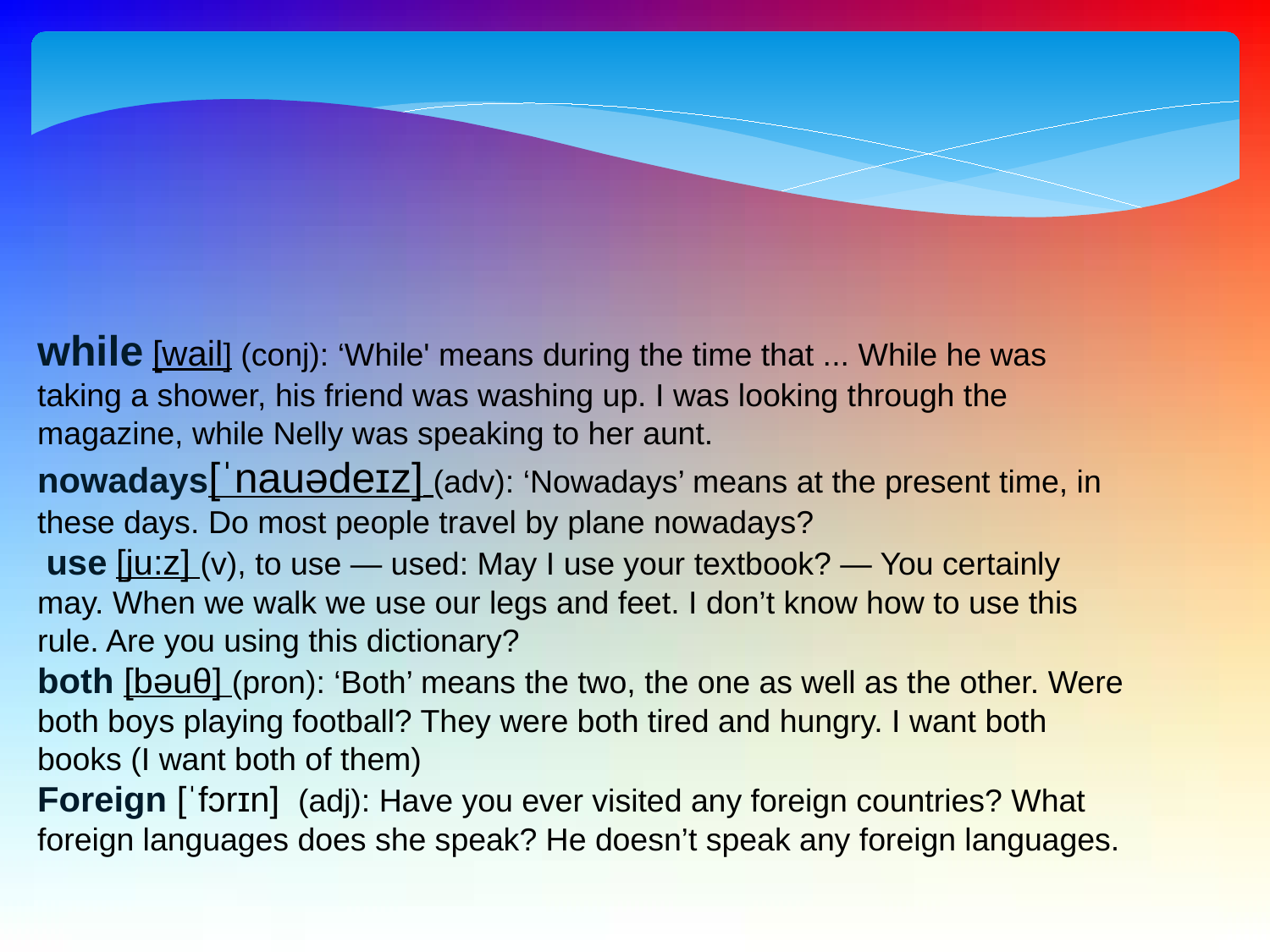

while [wail] (conj): ‘While' means during the time that ... While he was taking a shower, his friend was washing up. I was looking through the magazine, while Nelly was speaking to her aunt.
nowadays[ˈnauədeɪz] (adv): ‘Nowadays’ means at the present time, in these days. Do most people travel by plane nowadays?
 use [ju:z] (v), to use — used: May I use your textbook? — You certainly may. When we walk we use our legs and feet. I don’t know how to use this rule. Are you using this dictionary?
both [bəuθ] (pron): ‘Both’ means the two, the one as well as the other. Were both boys playing football? They were both tired and hungry. I want both books (I want both of them)
Foreign [ˈfɔrɪn]  (adj): Have you ever visited any foreign countries? What foreign languages does she speak? He doesn’t speak any foreign languages.